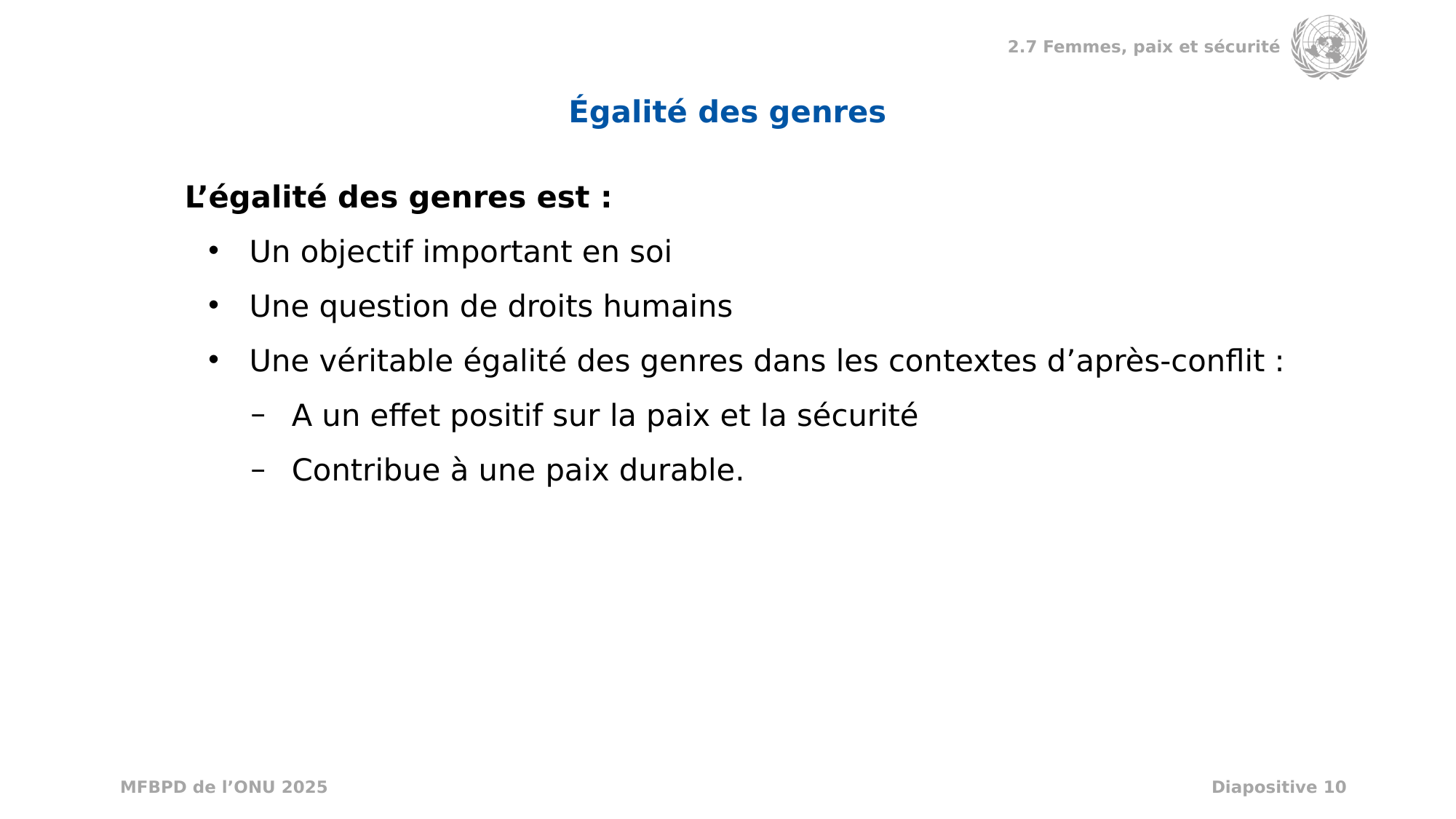

Égalité des genres
L’égalité des genres est :
Un objectif important en soi
Une question de droits humains
Une véritable égalité des genres dans les contextes d’après-conflit :
A un effet positif sur la paix et la sécurité
Contribue à une paix durable.